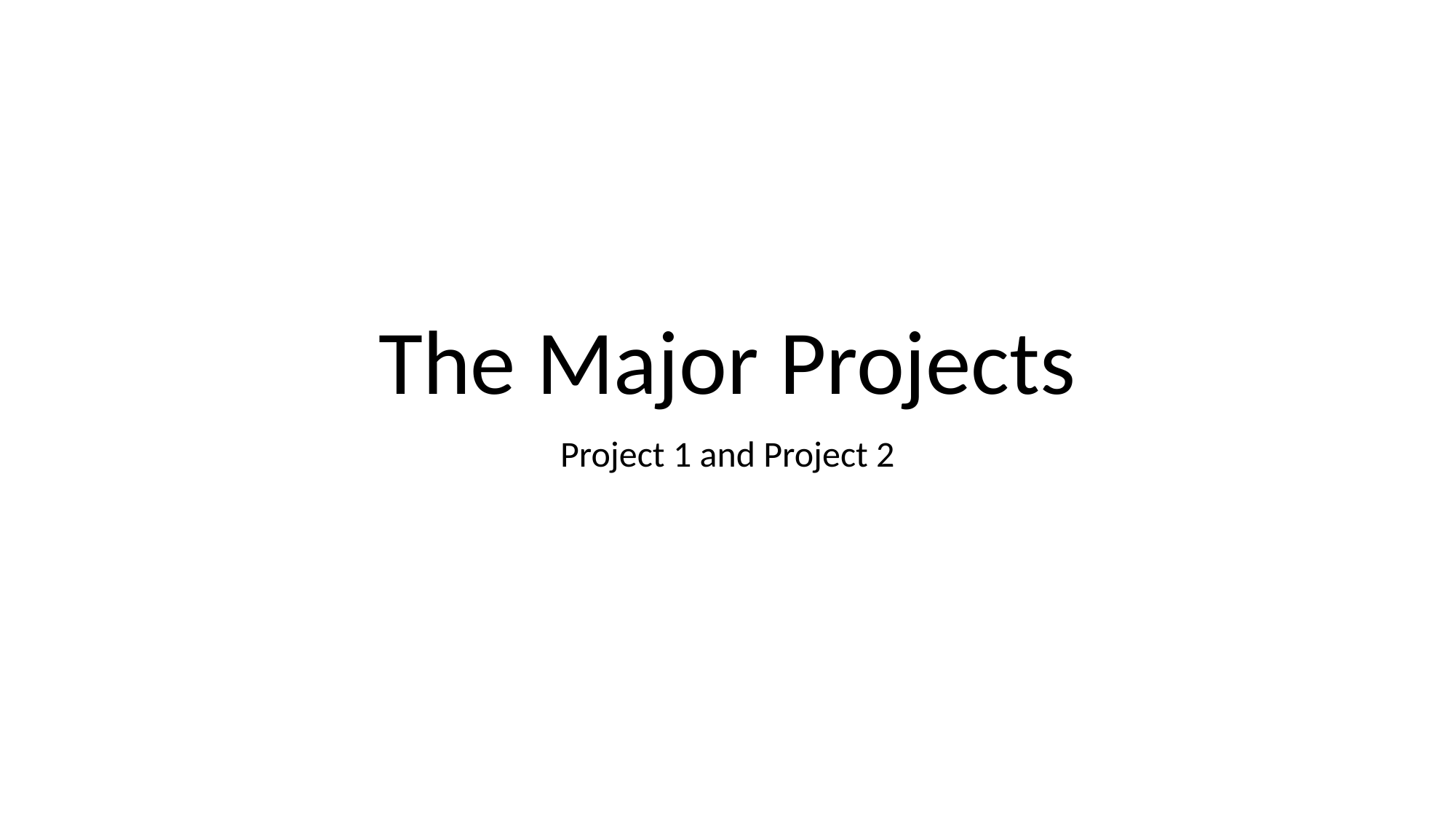

# The Major Projects
Project 1 and Project 2